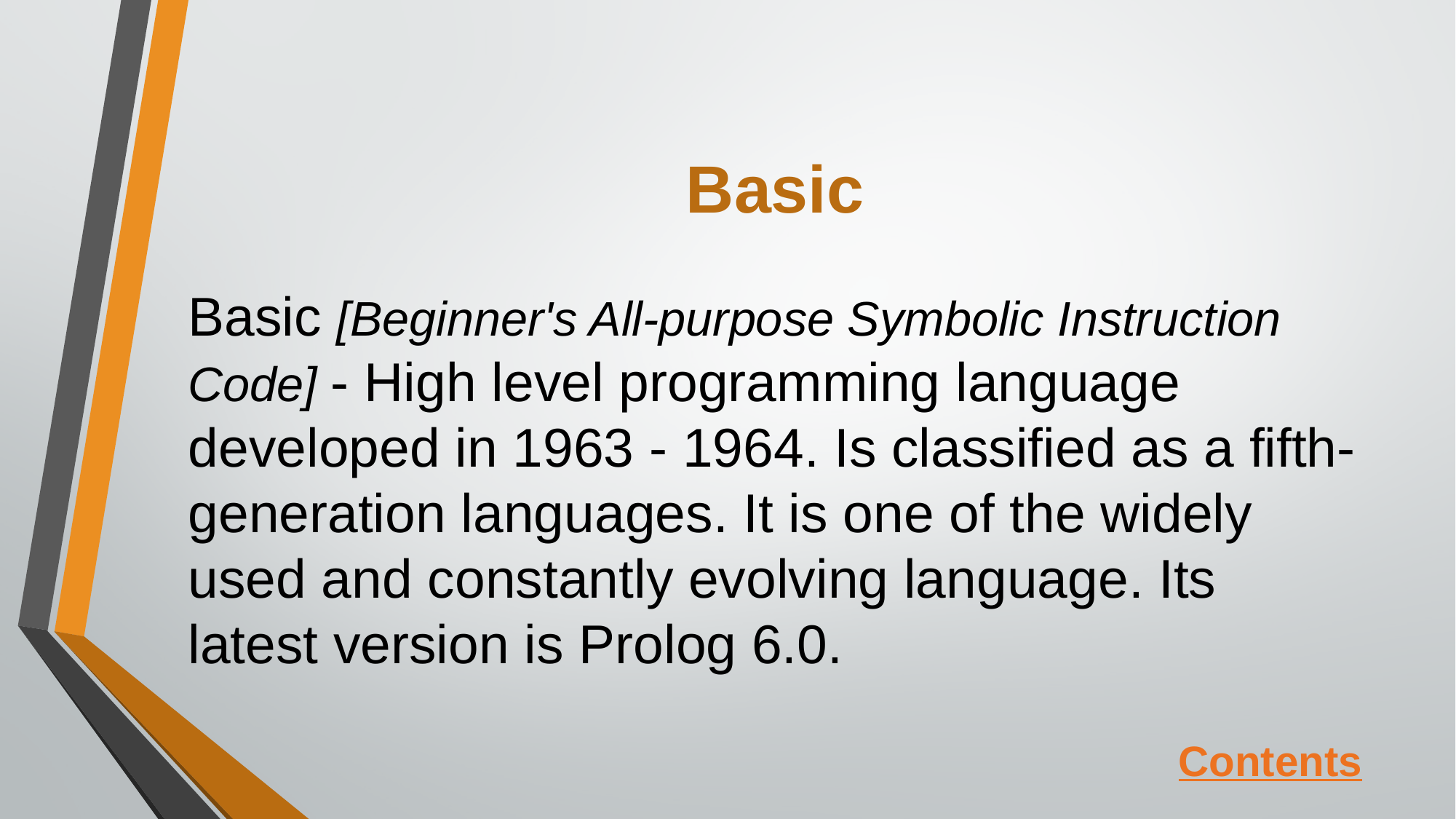

# Basic
Basic [Beginner's All-purpose Symbolic Instruction Code] - High level programming language developed in 1963 - 1964. Is classified as a fifth-generation languages. It is one of the widely used and constantly evolving language. Its latest version is Prolog 6.0.
Contents